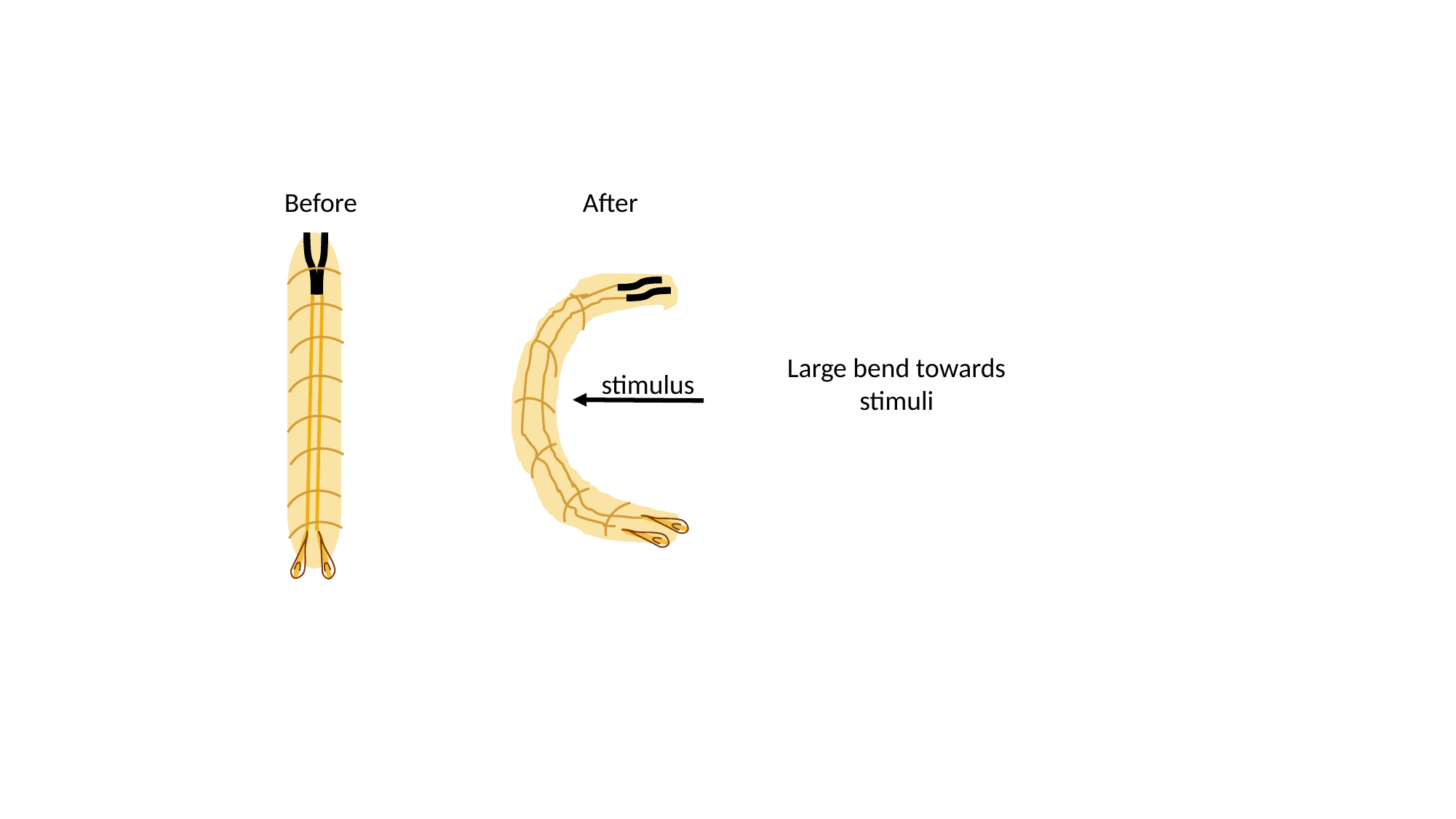

After
Before

Large bend towards
stimuli
stimulus